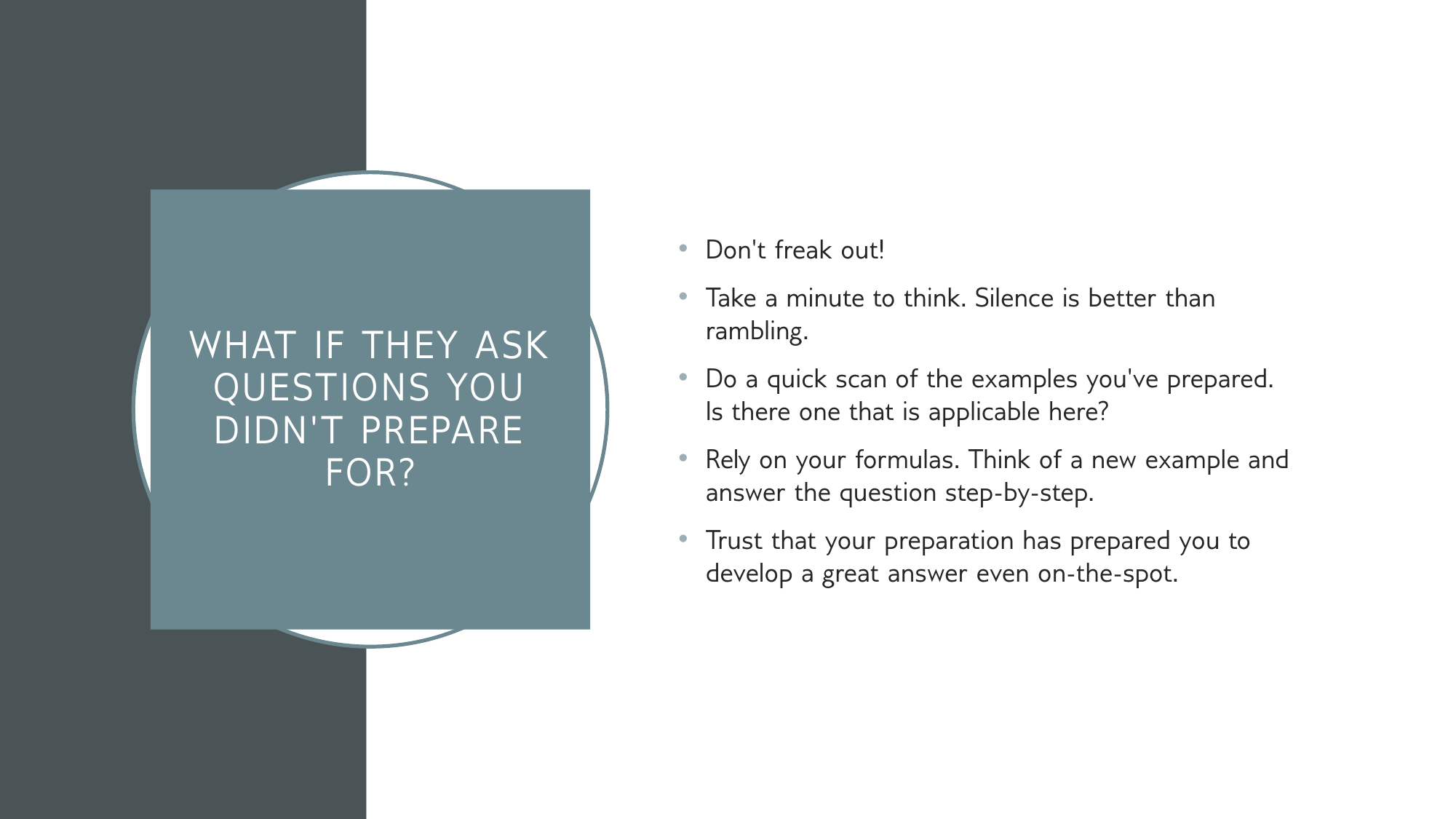

Don't freak out!
Take a minute to think. Silence is better than rambling.
Do a quick scan of the examples you've prepared. Is there one that is applicable here?
Rely on your formulas. Think of a new example and answer the question step-by-step.
Trust that your preparation has prepared you to develop a great answer even on-the-spot.

# What if they ask questions You didn't prepare for?